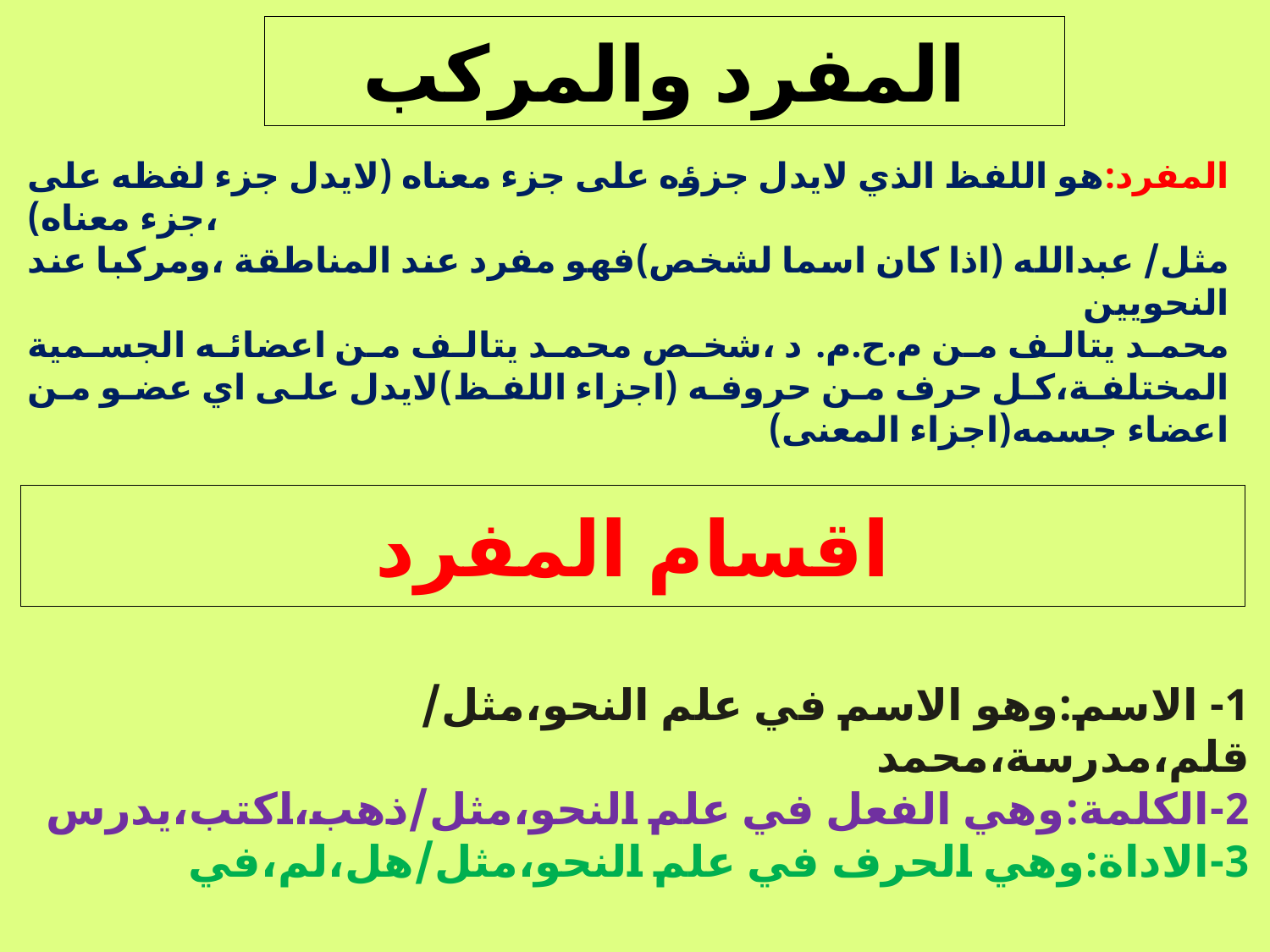

المفرد والمركب
المفرد:هو اللفظ الذي لايدل جزؤه على جزء معناه (لايدل جزء لفظه على جزء معناه)،
مثل/ عبدالله (اذا كان اسما لشخص)فهو مفرد عند المناطقة ،ومركبا عند النحويين
محمد يتالف من م.ح.م.د ،شخص محمد يتالف من اعضائه الجسمية المختلفة،كل حرف من حروفه (اجزاء اللفظ)لايدل على اي عضو من اعضاء جسمه(اجزاء المعنى)
اقسام المفرد

1- الاسم:وهو الاسم في علم النحو،مثل/ قلم،مدرسة،محمد
2-الكلمة:وهي الفعل في علم النحو،مثل/ذهب،اكتب،يدرس
3-الاداة:وهي الحرف في علم النحو،مثل/هل،لم،في